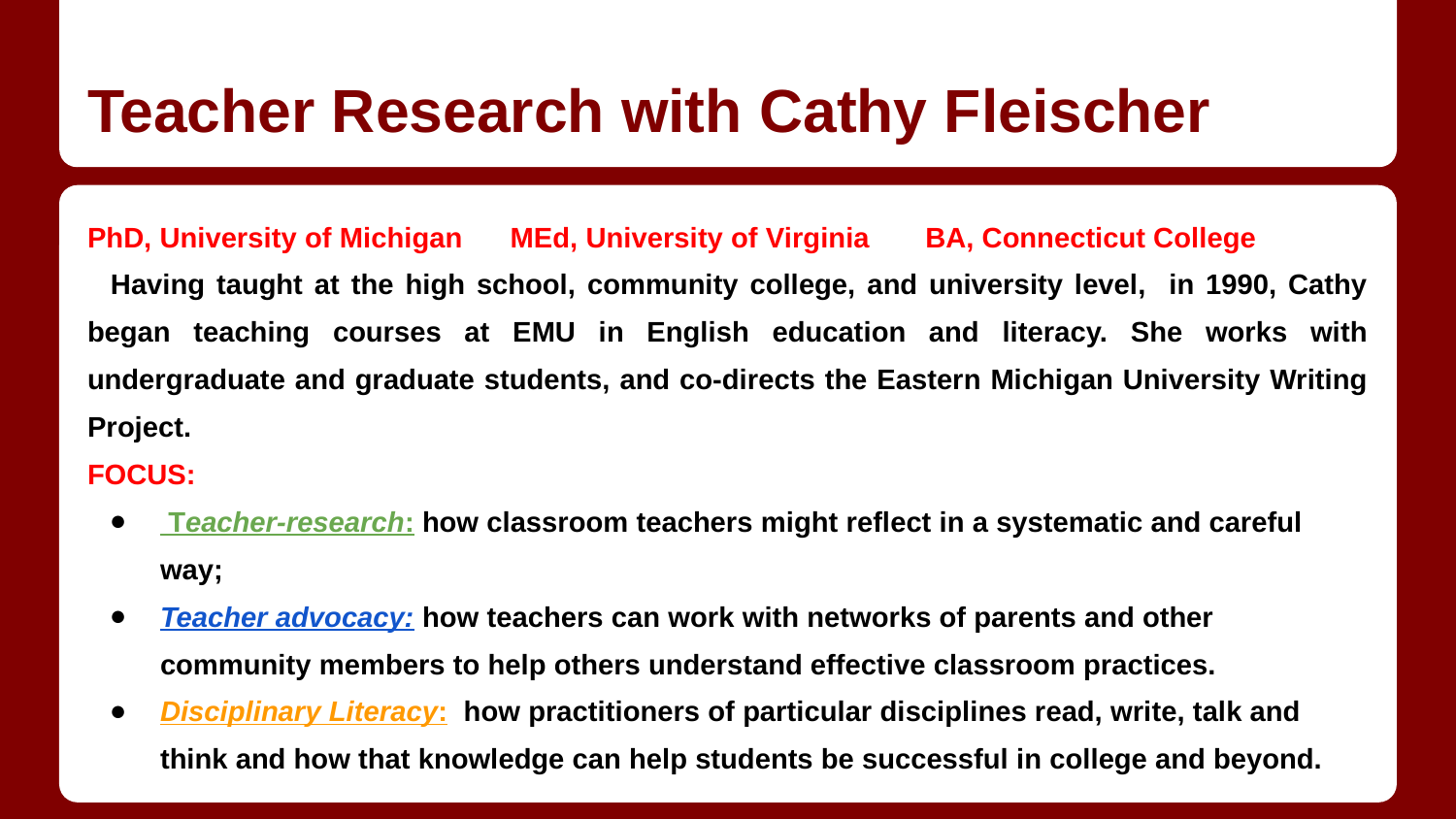

# Teacher Research with Cathy Fleischer
PhD, University of Michigan      MEd, University of Virginia       BA, Connecticut College
  Having taught at the high school, community college, and university level,  in 1990, Cathy began teaching courses at EMU in English education and literacy. She works with undergraduate and graduate students, and co-directs the Eastern Michigan University Writing Project.
FOCUS:
 Teacher-research: how classroom teachers might reflect in a systematic and careful way;
Teacher advocacy: how teachers can work with networks of parents and other community members to help others understand effective classroom practices.
Disciplinary Literacy:  how practitioners of particular disciplines read, write, talk and think and how that knowledge can help students be successful in college and beyond.